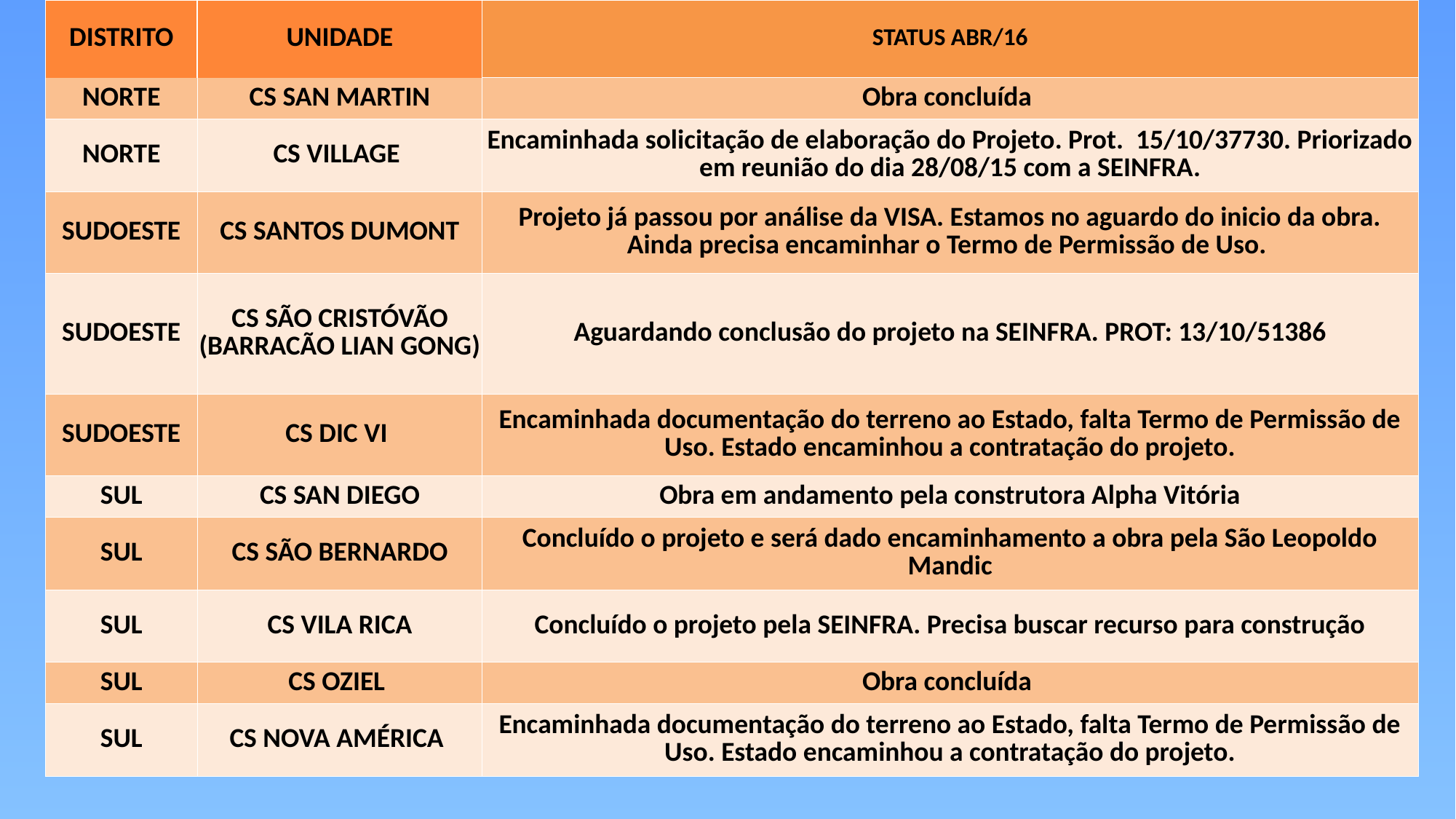

| DISTRITO | UNIDADE | STATUS ABR/16 |
| --- | --- | --- |
| NORTE | CS SAN MARTIN | Obra concluída |
| NORTE | CS VILLAGE | Encaminhada solicitação de elaboração do Projeto. Prot. 15/10/37730. Priorizado em reunião do dia 28/08/15 com a SEINFRA. |
| SUDOESTE | CS SANTOS DUMONT | Projeto já passou por análise da VISA. Estamos no aguardo do inicio da obra. Ainda precisa encaminhar o Termo de Permissão de Uso. |
| SUDOESTE | CS SÃO CRISTÓVÃO (BARRACÃO LIAN GONG) | Aguardando conclusão do projeto na SEINFRA. PROT: 13/10/51386 |
| SUDOESTE | CS DIC VI | Encaminhada documentação do terreno ao Estado, falta Termo de Permissão de Uso. Estado encaminhou a contratação do projeto. |
| SUL | CS SAN DIEGO | Obra em andamento pela construtora Alpha Vitória |
| SUL | CS SÃO BERNARDO | Concluído o projeto e será dado encaminhamento a obra pela São Leopoldo Mandic |
| SUL | CS VILA RICA | Concluído o projeto pela SEINFRA. Precisa buscar recurso para construção |
| SUL | CS OZIEL | Obra concluída |
| SUL | CS NOVA AMÉRICA | Encaminhada documentação do terreno ao Estado, falta Termo de Permissão de Uso. Estado encaminhou a contratação do projeto. |